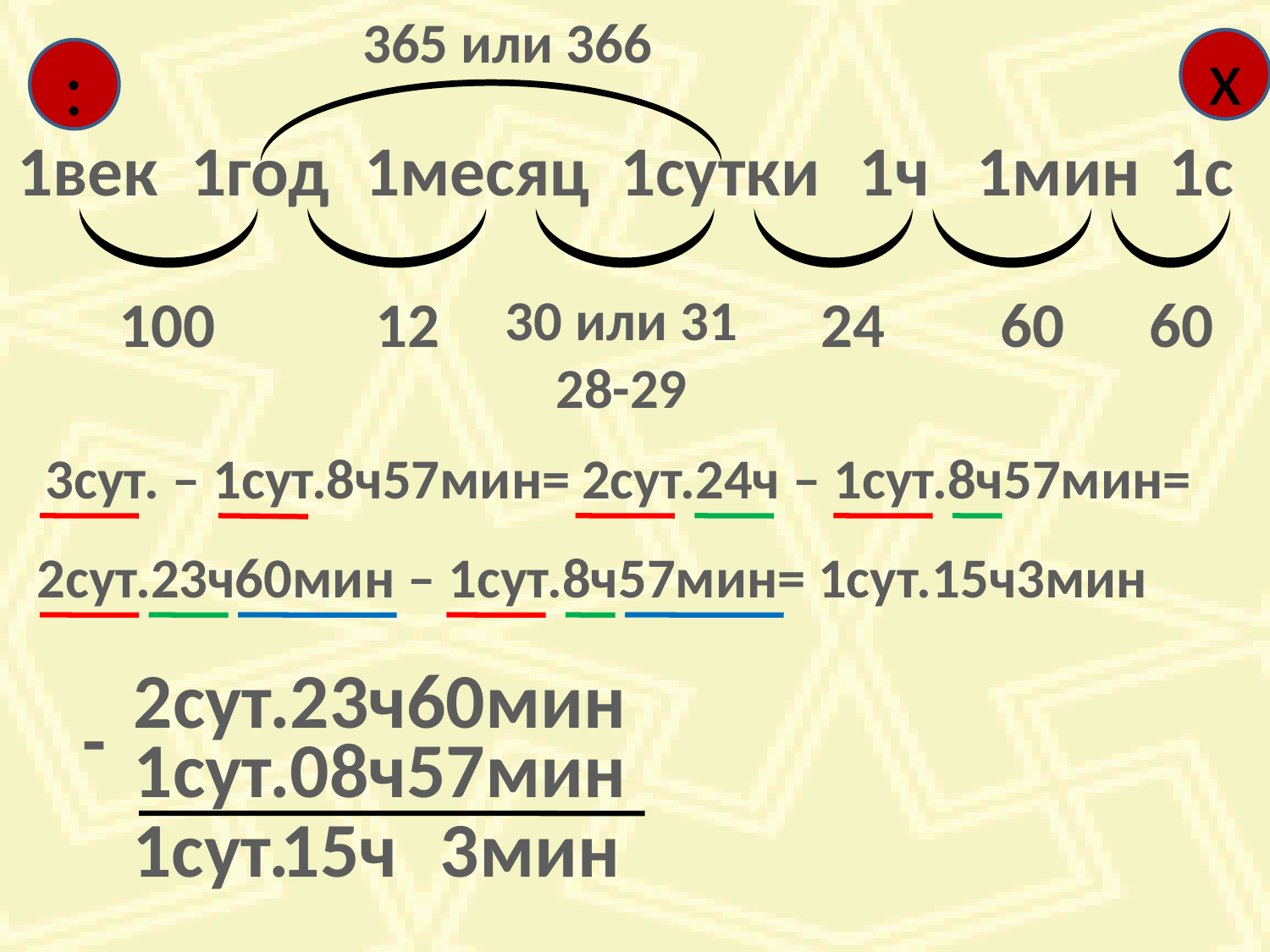

365 или 366

х
:
1век
1год
1месяц
1сутки
1ч
1мин
1с

100
12
30 или 31
28-29
24
60
60
2сут.24ч – 1сут.8ч57мин=
3сут. – 1сут.8ч57мин=
2сут.23ч60мин – 1сут.8ч57мин=
1сут.15ч3мин
2сут.23ч60мин
-
1сут.08ч57мин
1сут.
15ч
3мин